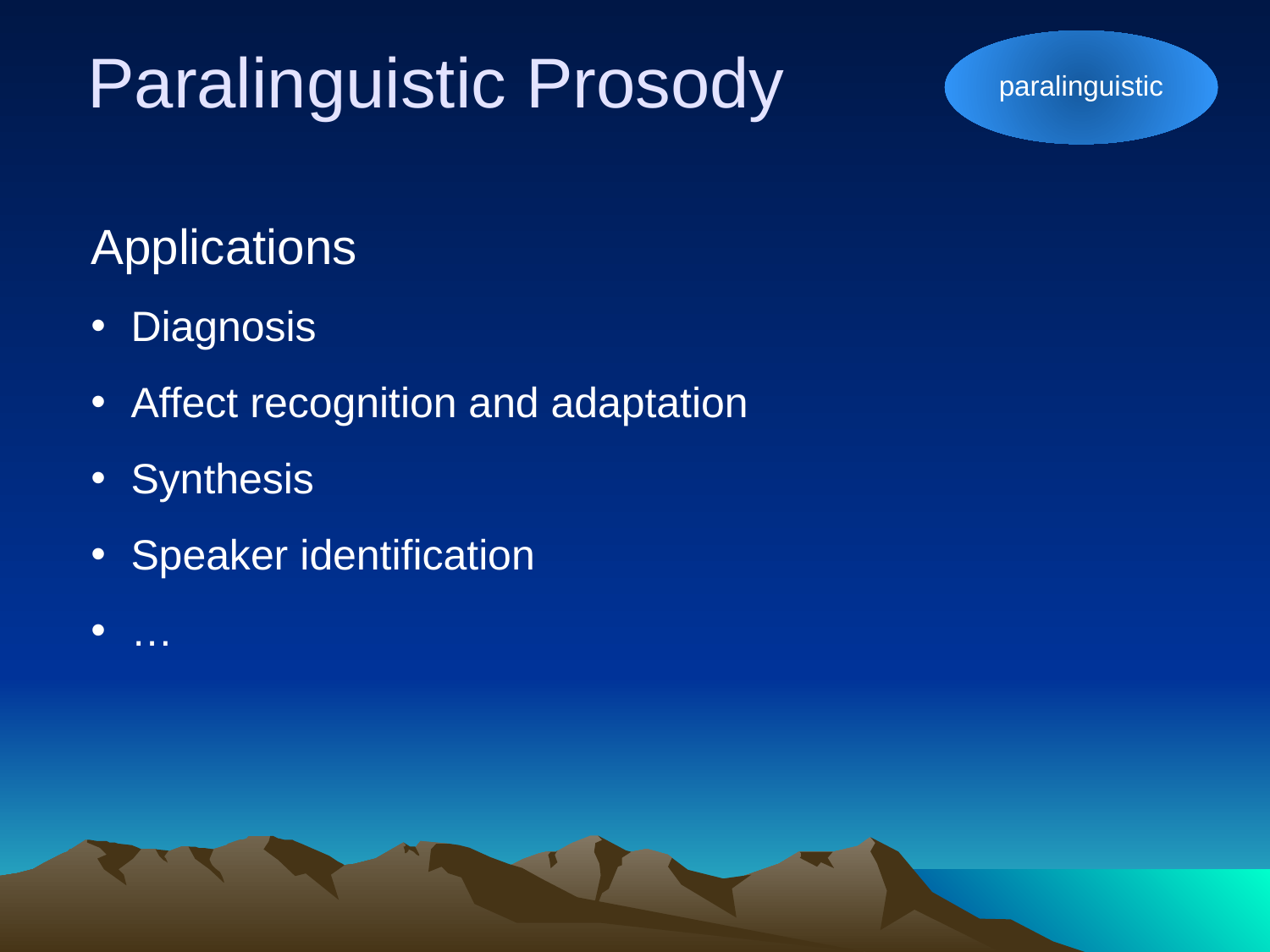

Paralinguistic Prosody

paralinguistic
Applications
Diagnosis
Affect recognition and adaptation
Synthesis
Speaker identification
…